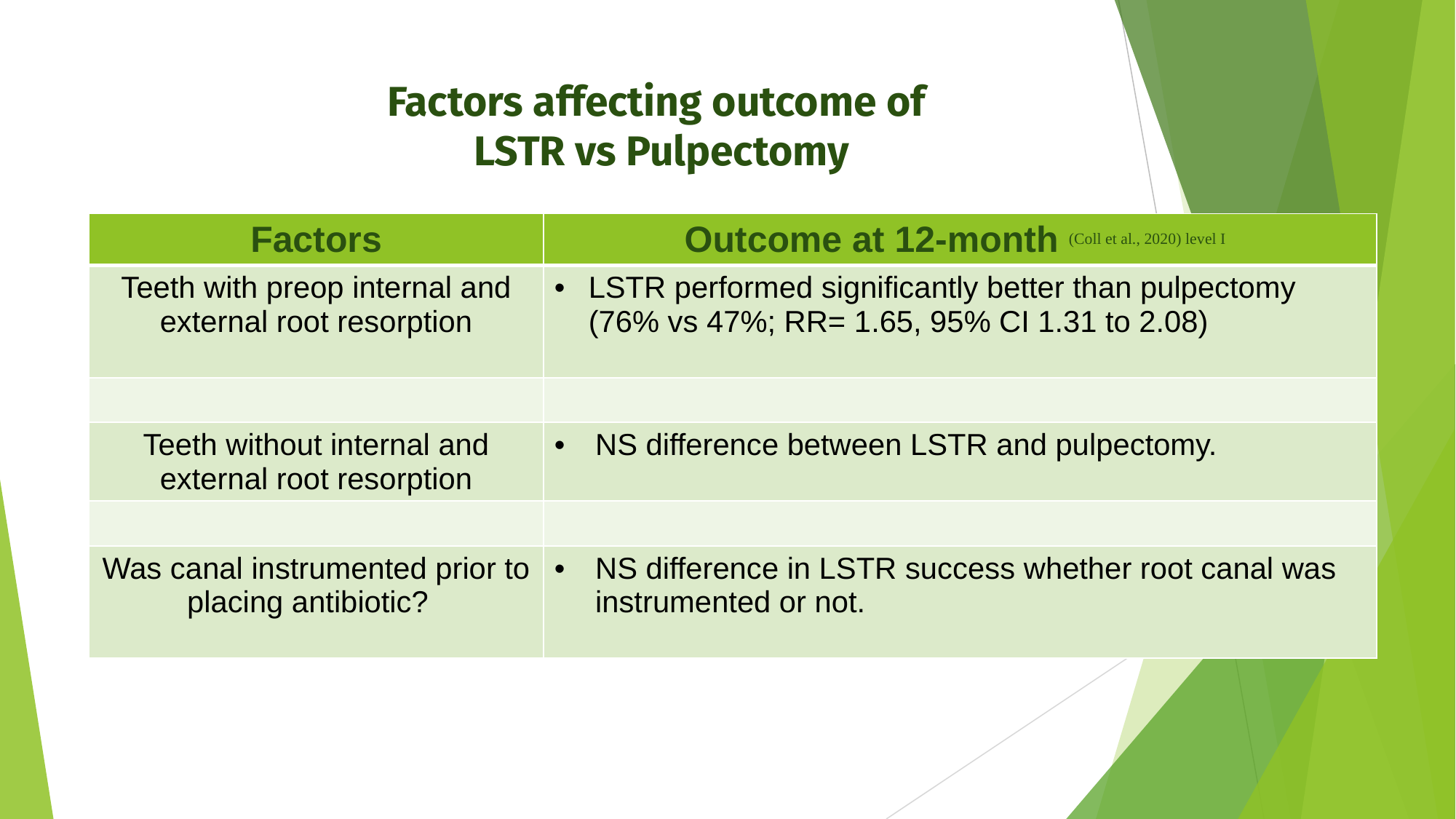

# Factors affecting outcome of
LSTR vs Pulpectomy
| Factors | Outcome at 12-month (Coll et al., 2020) level I |
| --- | --- |
| Teeth with preop internal and external root resorption | LSTR performed significantly better than pulpectomy (76% vs 47%; RR= 1.65, 95% CI 1.31 to 2.08) |
|  |  |
| Teeth without internal and external root resorption | NS difference between LSTR and pulpectomy. |
|  |  |
| Was canal instrumented prior to placing antibiotic? | NS difference in LSTR success whether root canal was instrumented or not. |